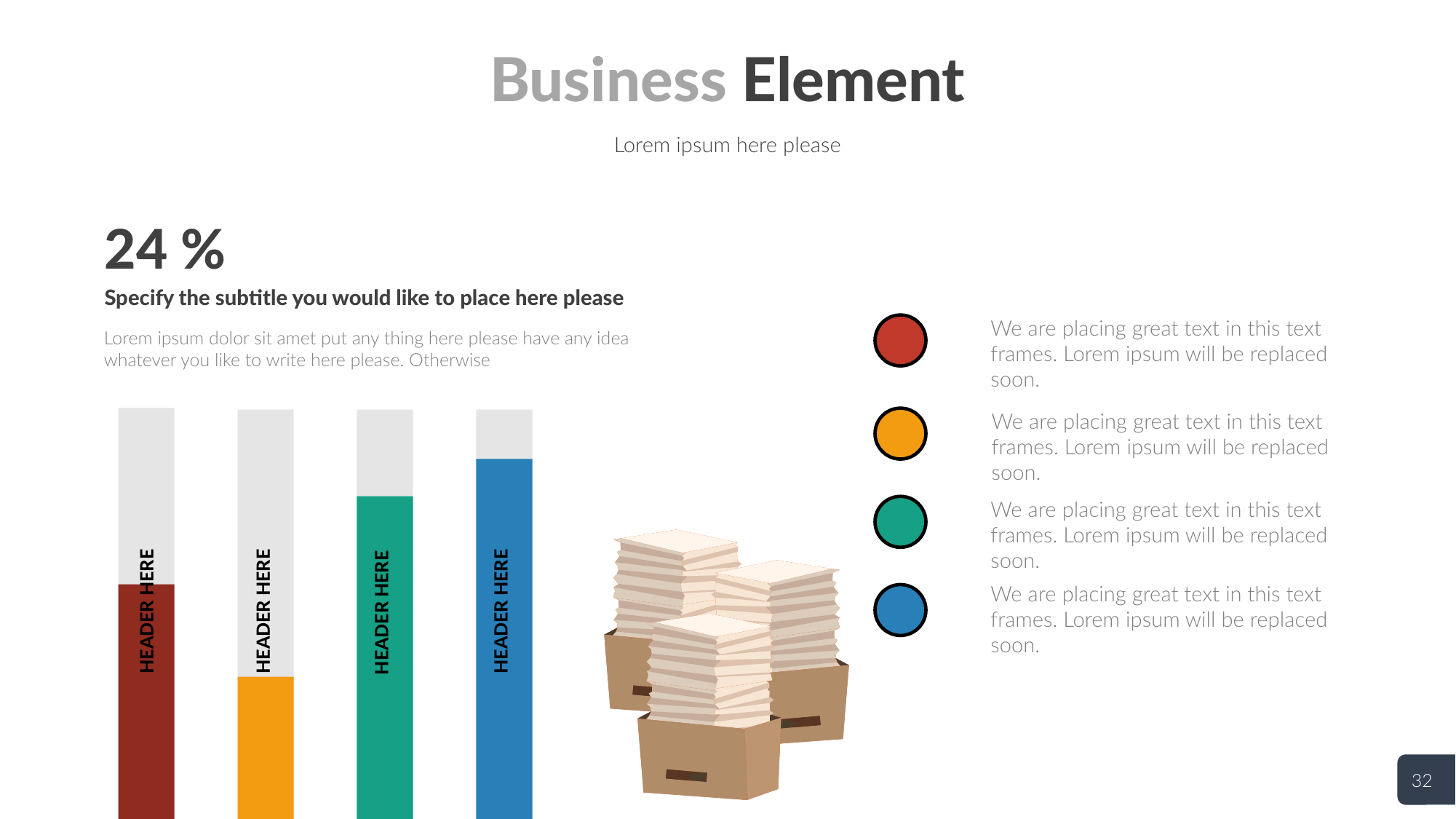

# Business Element
Lorem ipsum here please
24 %
Specify the subtitle you would like to place here please
Lorem ipsum dolor sit amet put any thing here please have any idea whatever you like to write here please. Otherwise
We are placing great text in this text frames. Lorem ipsum will be replaced soon.

We are placing great text in this text frames. Lorem ipsum will be replaced soon.

We are placing great text in this text frames. Lorem ipsum will be replaced soon.

We are placing great text in this text frames. Lorem ipsum will be replaced soon.

HEADER HERE
HEADER HERE
HEADER HERE
HEADER HERE

32